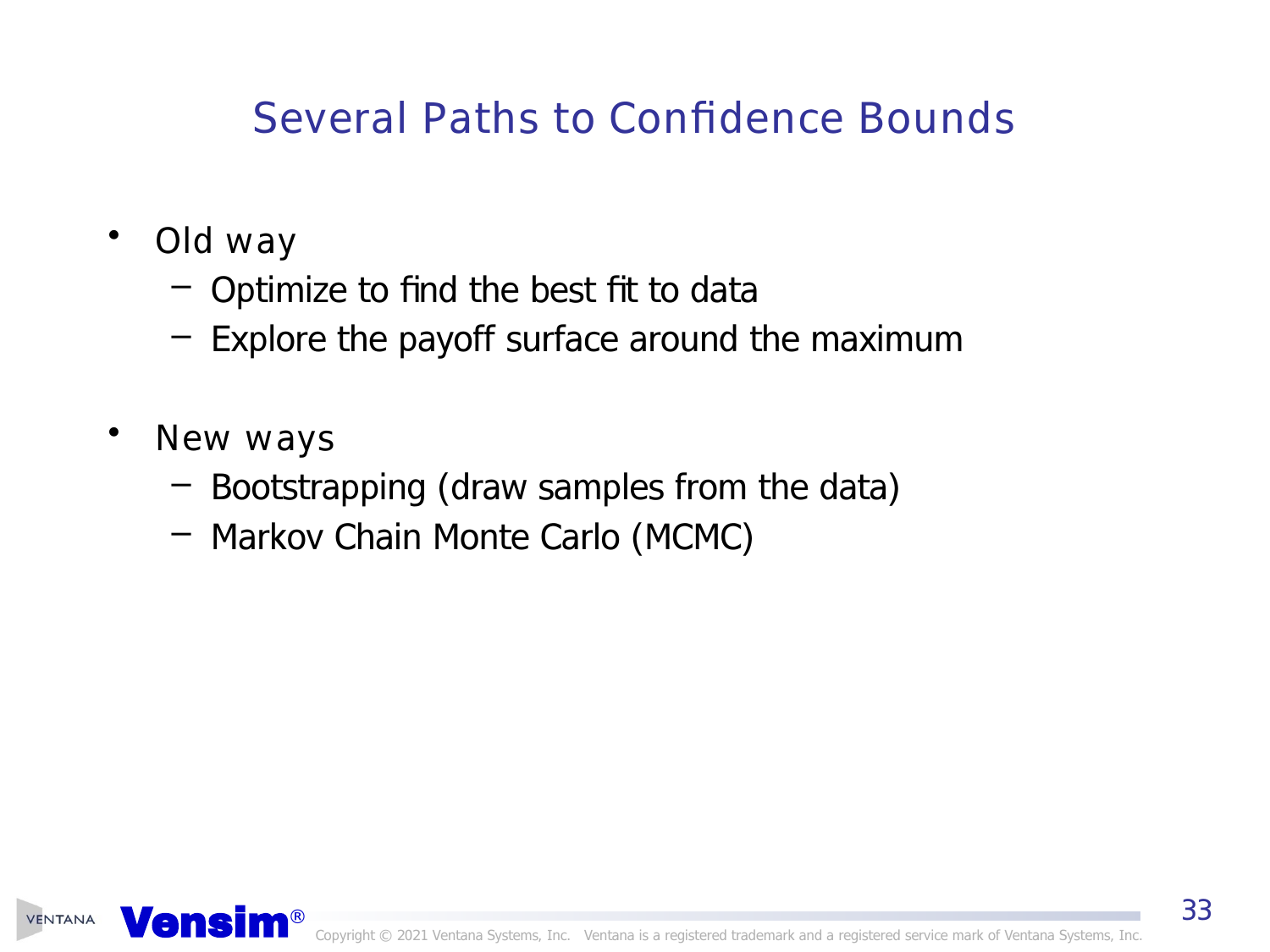

# Several Paths to Confidence Bounds
Old way
Optimize to find the best fit to data
Explore the payoff surface around the maximum

New ways
Bootstrapping (draw samples from the data)
Markov Chain Monte Carlo (MCMC)